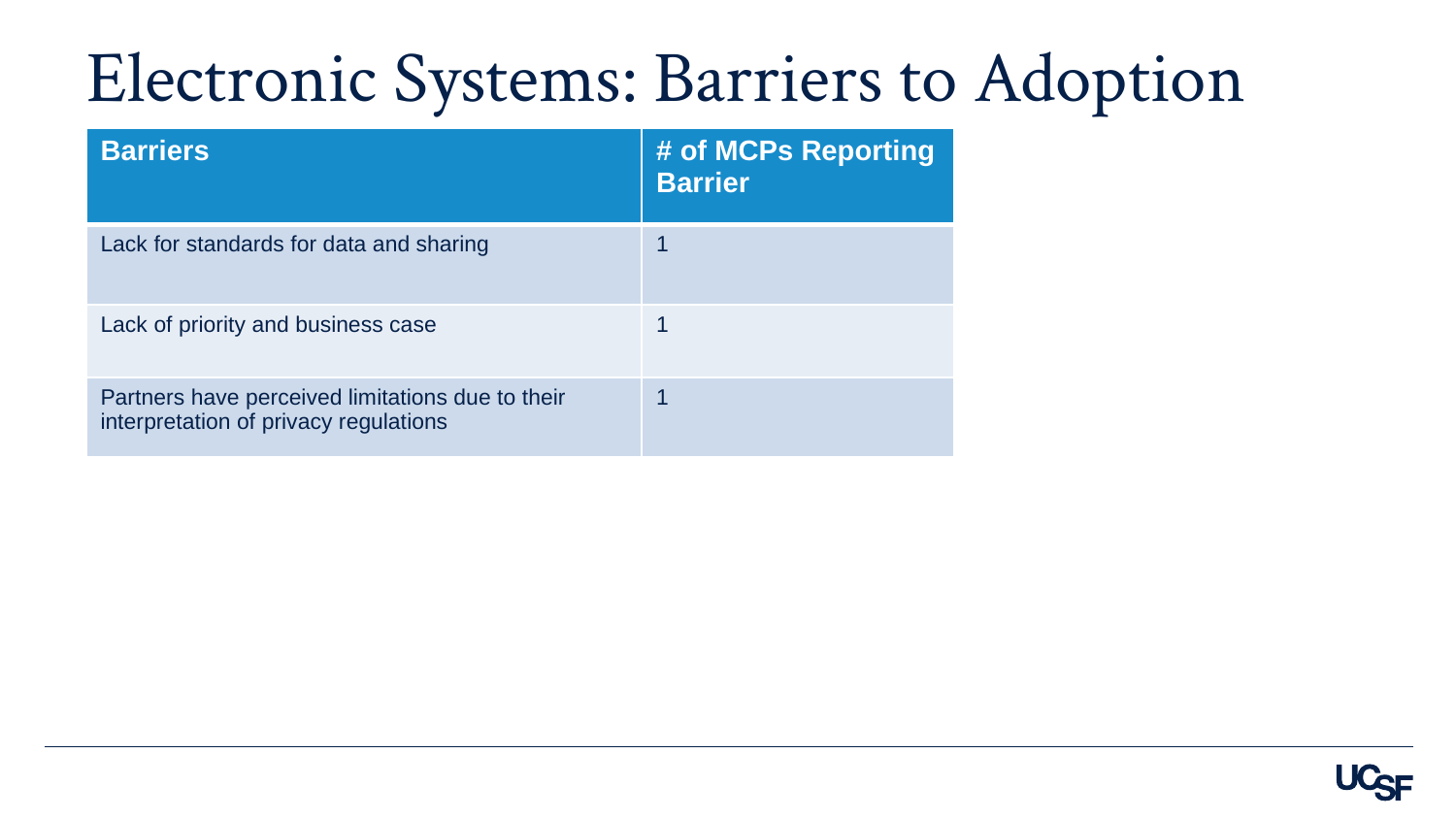

# Electronic Systems: Barriers to Adoption
| Barriers | # of MCPs Reporting Barrier |
| --- | --- |
| Lack for standards for data and sharing | 1 |
| Lack of priority and business case | 1 |
| Partners have perceived limitations due to their interpretation of privacy regulations | 1 |